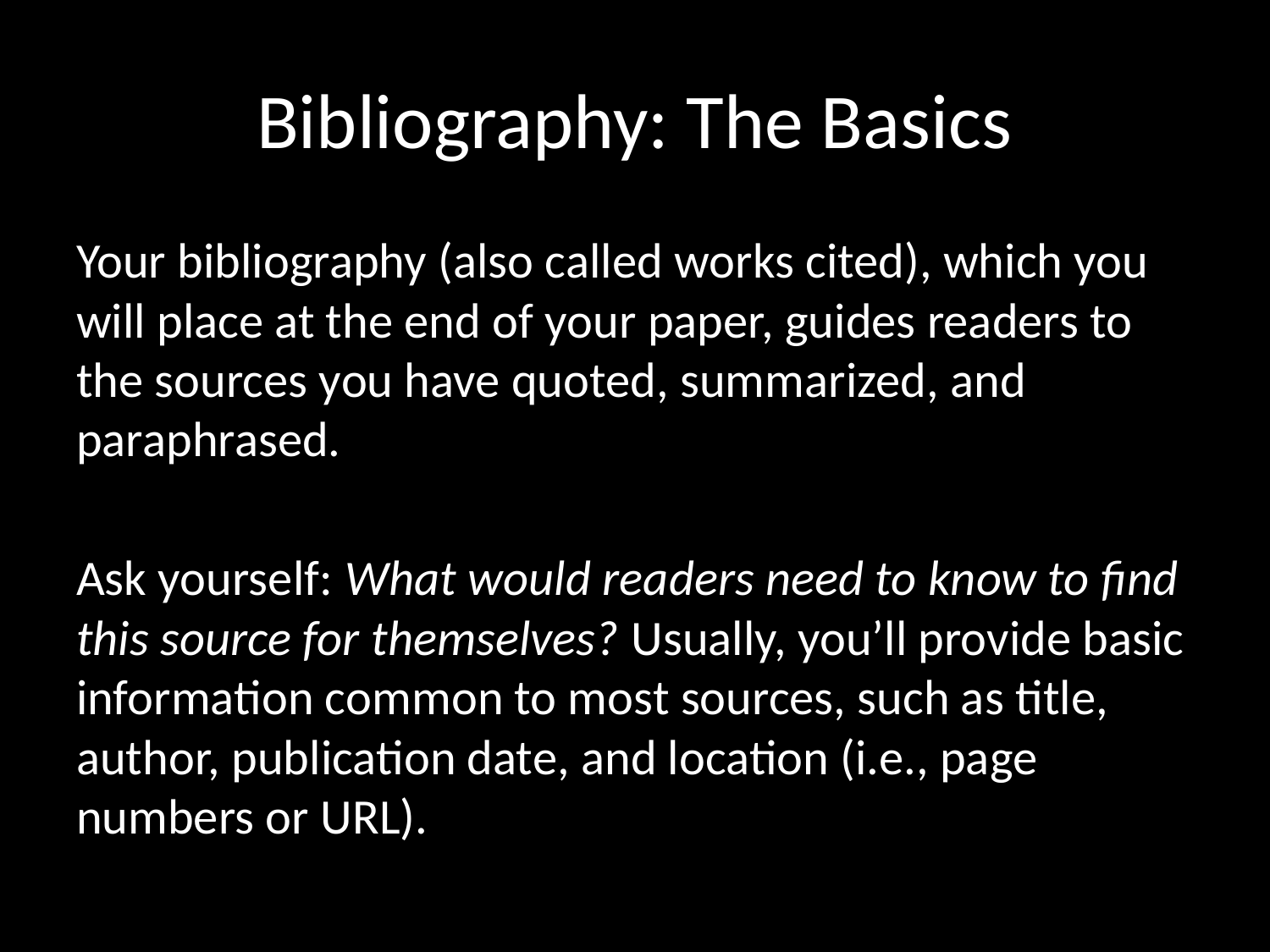

# Bibliography: The Basics
Your bibliography (also called works cited), which you will place at the end of your paper, guides readers to the sources you have quoted, summarized, and paraphrased.

Ask yourself: What would readers need to know to find this source for themselves? Usually, you’ll provide basic information common to most sources, such as title, author, publication date, and location (i.e., page numbers or URL).